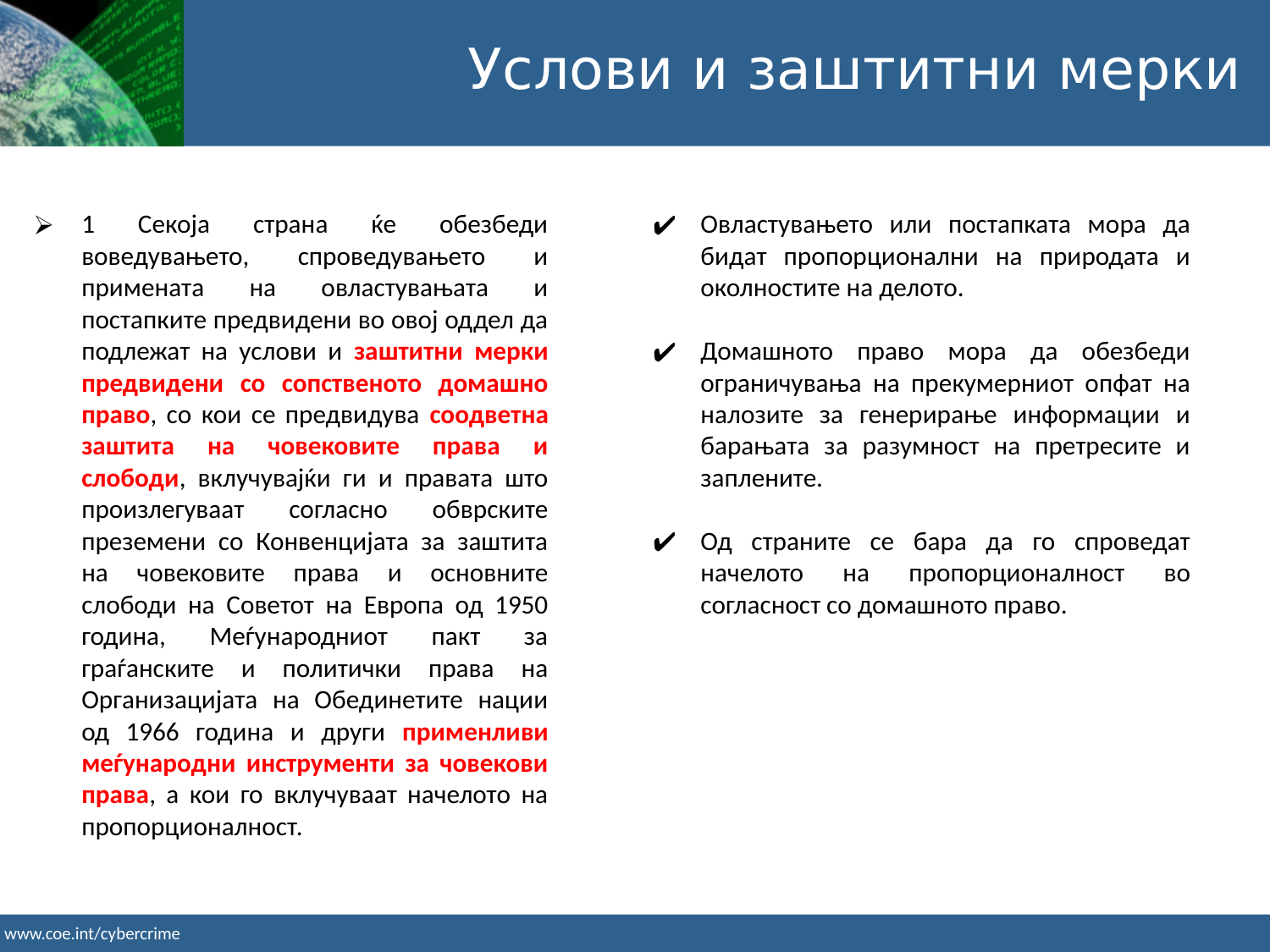

Услови и заштитни мерки
1 Секоја страна ќе обезбеди воведувањето, спроведувањето и примената на овластувањата и постапките предвидени во овој оддел да подлежат на услови и заштитни мерки предвидени со сопственото домашно право, со кои се предвидува соодветна заштита на човековите права и слободи, вклучувајќи ги и правата што произлегуваат согласно обврските преземени со Конвенцијата за заштита на човековите права и основните слободи на Советот на Европа од 1950 година, Меѓународниот пакт за граѓанските и политички права на Организацијата на Обединетите нации од 1966 година и други применливи меѓународни инструменти за човекови права, а кои го вклучуваат начелото на пропорционалност.
Овластувањето или постапката мора да бидат пропорционални на природата и околностите на делото.

Домашното право мора да обезбеди ограничувања на прекумерниот опфат на налозите за генерирање информации и барањата за разумност на претресите и заплените.

Од страните се бара да го спроведат начелото на пропорционалност во согласност со домашното право.